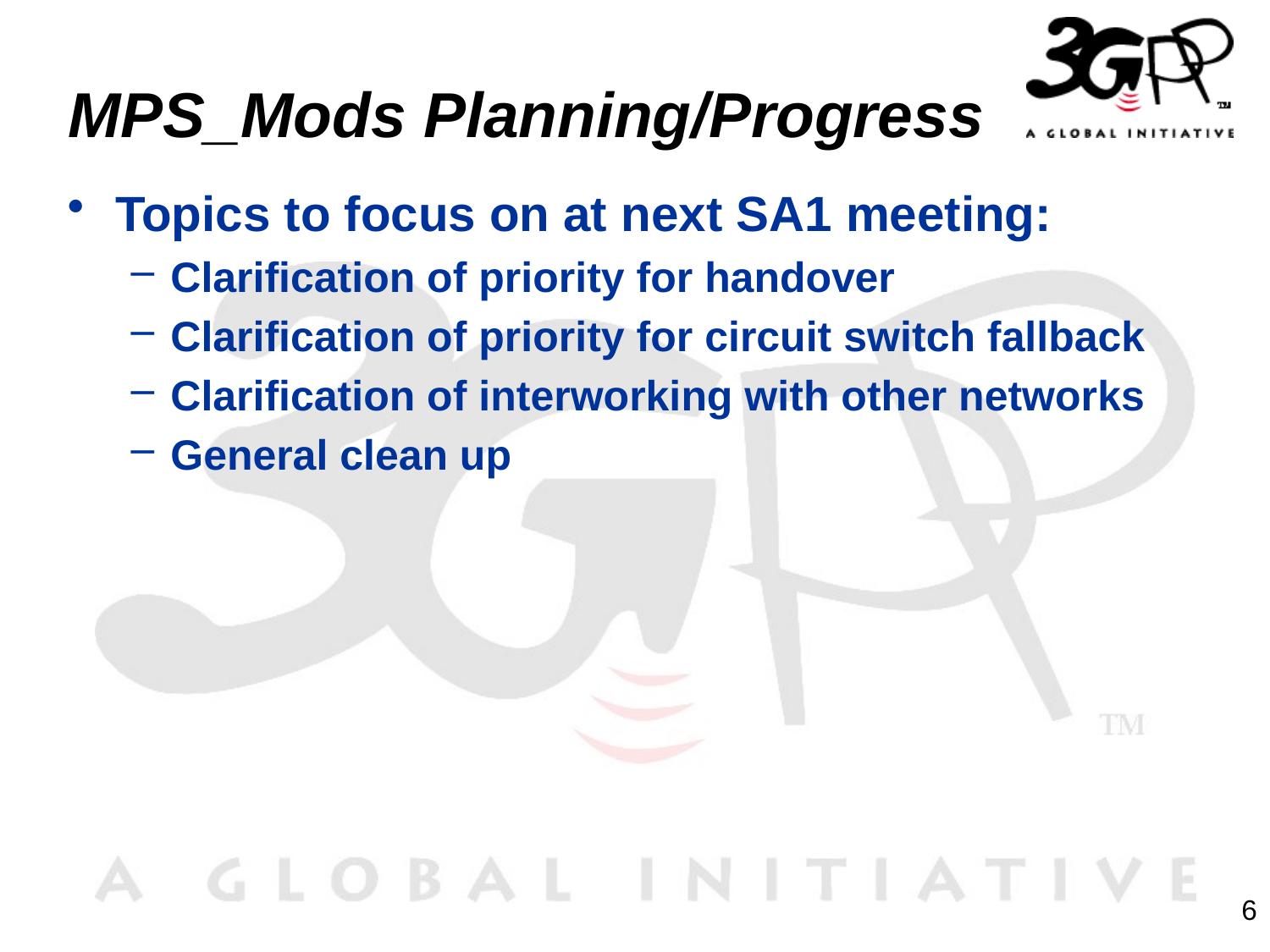

# MPS_Mods Planning/Progress
Topics to focus on at next SA1 meeting:
Clarification of priority for handover
Clarification of priority for circuit switch fallback
Clarification of interworking with other networks
General clean up
6